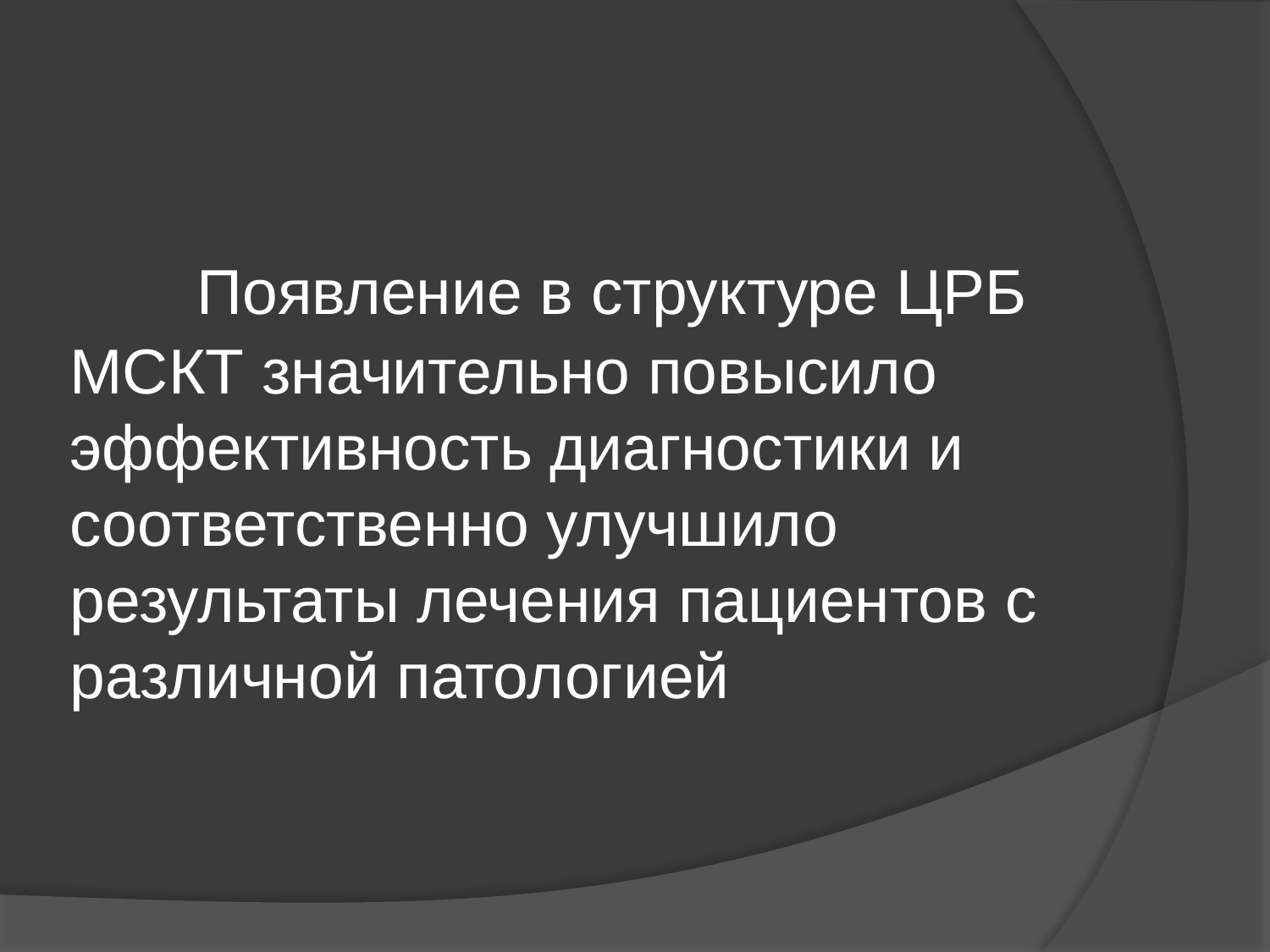

# Появление в структуре ЦРБ МСКТ значительно повысило эффективность диагностики и соответственно улучшило результаты лечения пациентов с различной патологией